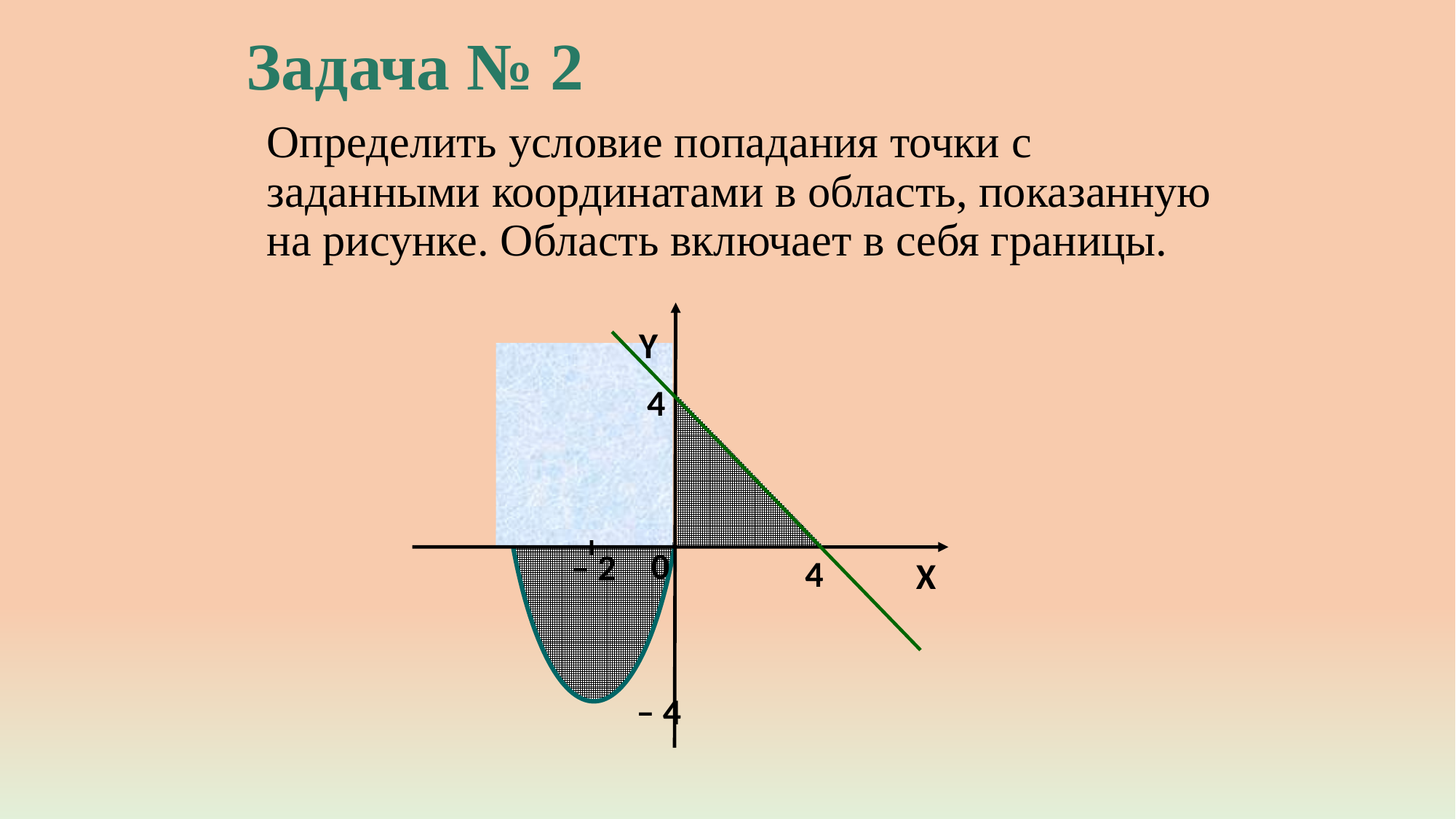

# Задача № 2
Определить условие попадания точки с заданными координатами в область, показанную на рисунке. Область включает в себя границы.

Y

4

0
– 2

4

X
– 4